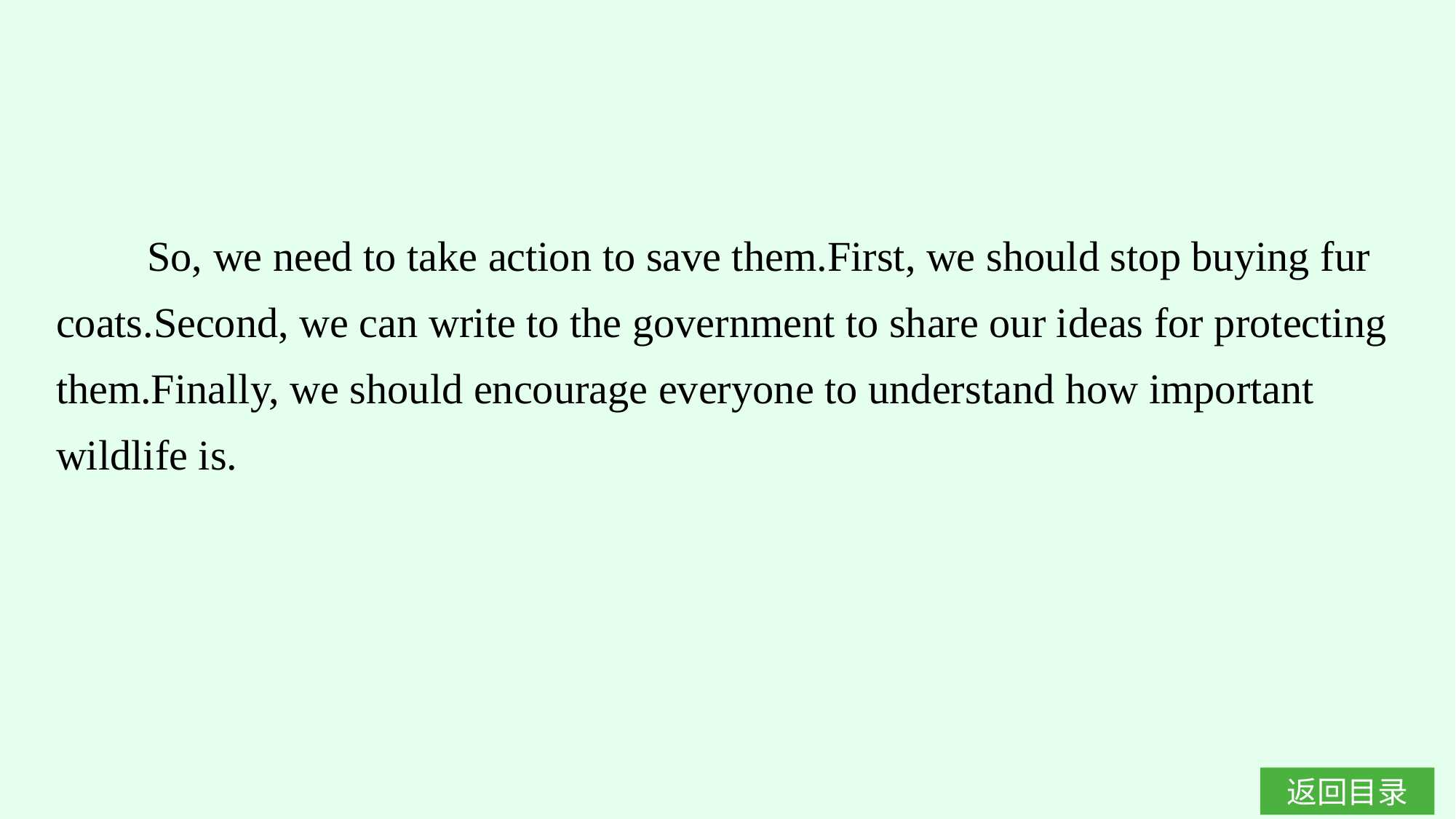

So, we need to take action to save them.First, we should stop buying fur coats.Second, we can write to the government to share our ideas for protecting them.Finally, we should encourage everyone to understand how important wildlife is.